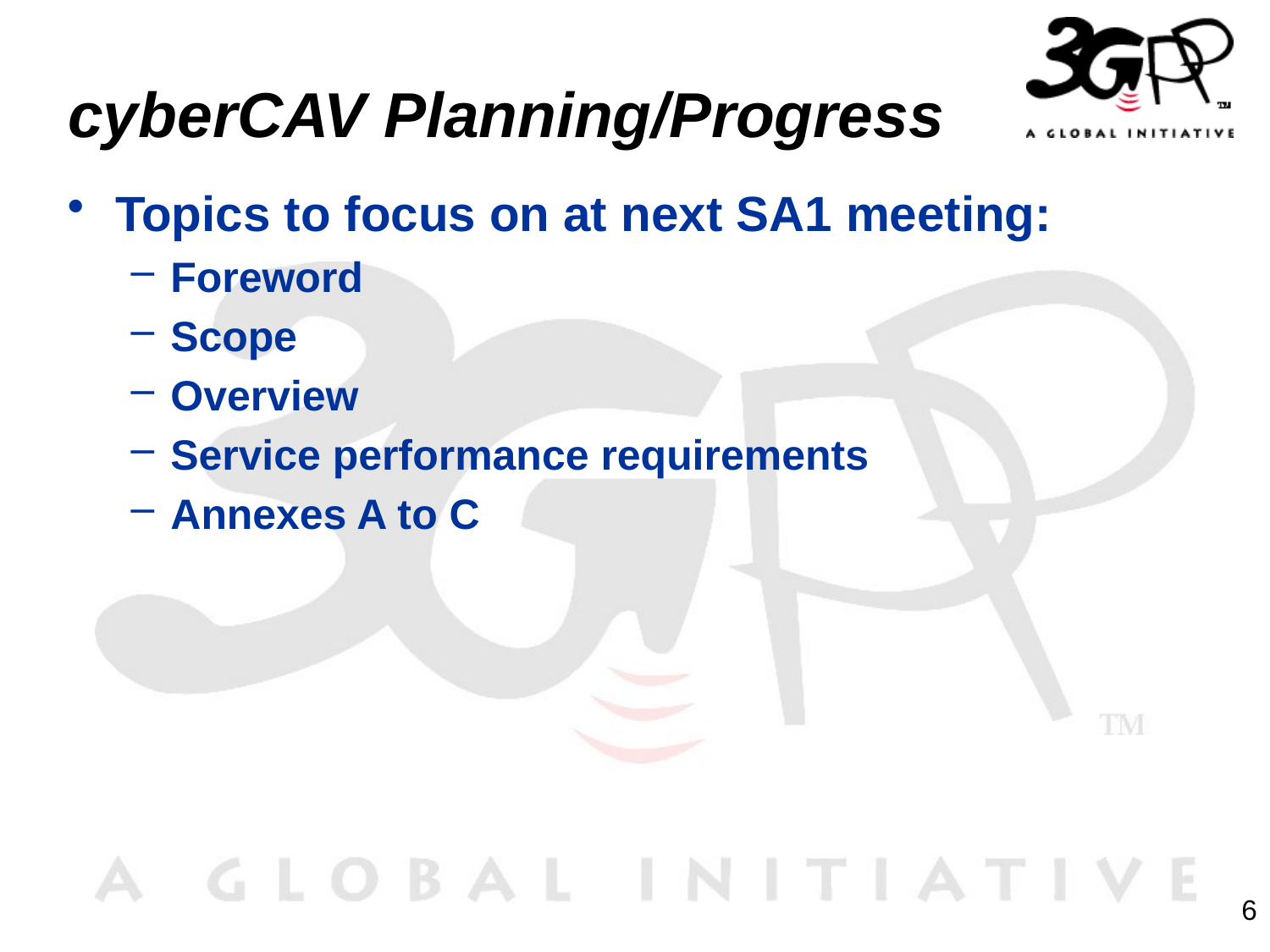

# cyberCAV Planning/Progress
Topics to focus on at next SA1 meeting:
Foreword
Scope
Overview
Service performance requirements
Annexes A to C
6